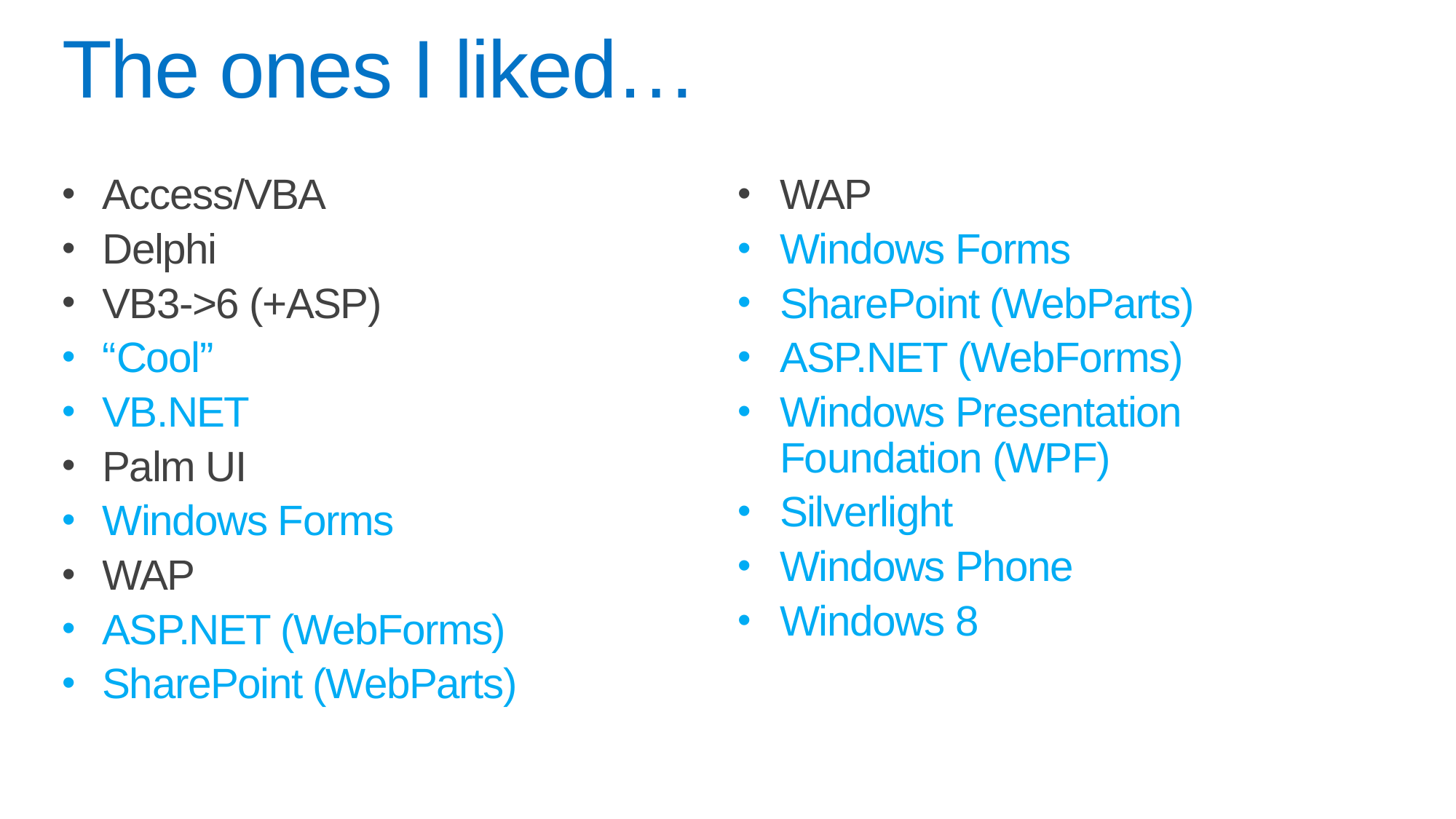

# The ones I liked…
Access/VBA
Delphi
VB3->6 (+ASP)
“Cool”
VB.NET
Palm UI
Windows Forms
WAP
ASP.NET (WebForms)
SharePoint (WebParts)
WAP
Windows Forms
SharePoint (WebParts)
ASP.NET (WebForms)
Windows Presentation Foundation (WPF)
Silverlight
Windows Phone
Windows 8